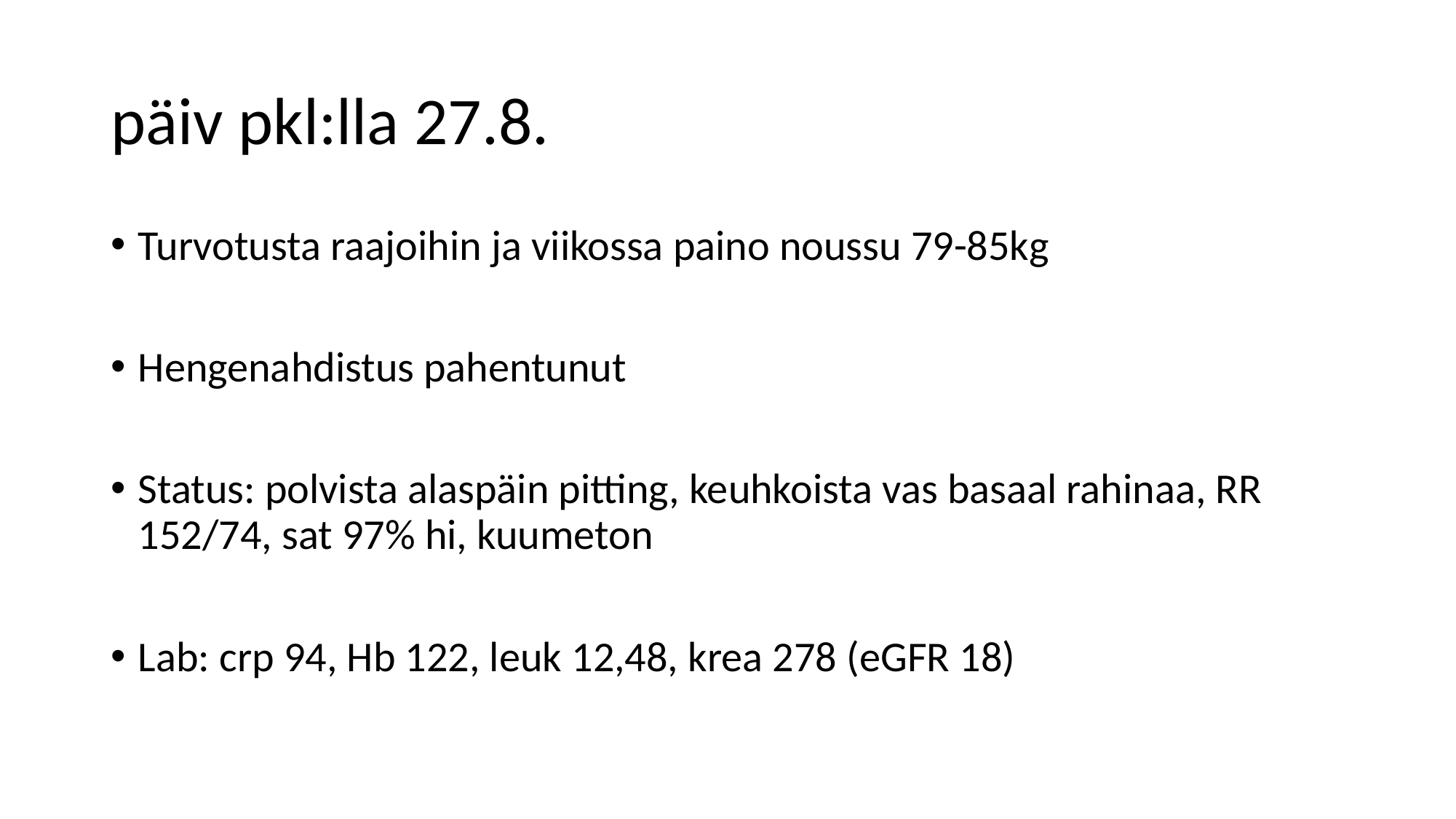

# päiv pkl:lla 27.8.
Turvotusta raajoihin ja viikossa paino noussu 79-85kg

Hengenahdistus pahentunut

Status: polvista alaspäin pitting, keuhkoista vas basaal rahinaa, RR 152/74, sat 97% hi, kuumeton

Lab: crp 94, Hb 122, leuk 12,48, krea 278 (eGFR 18)